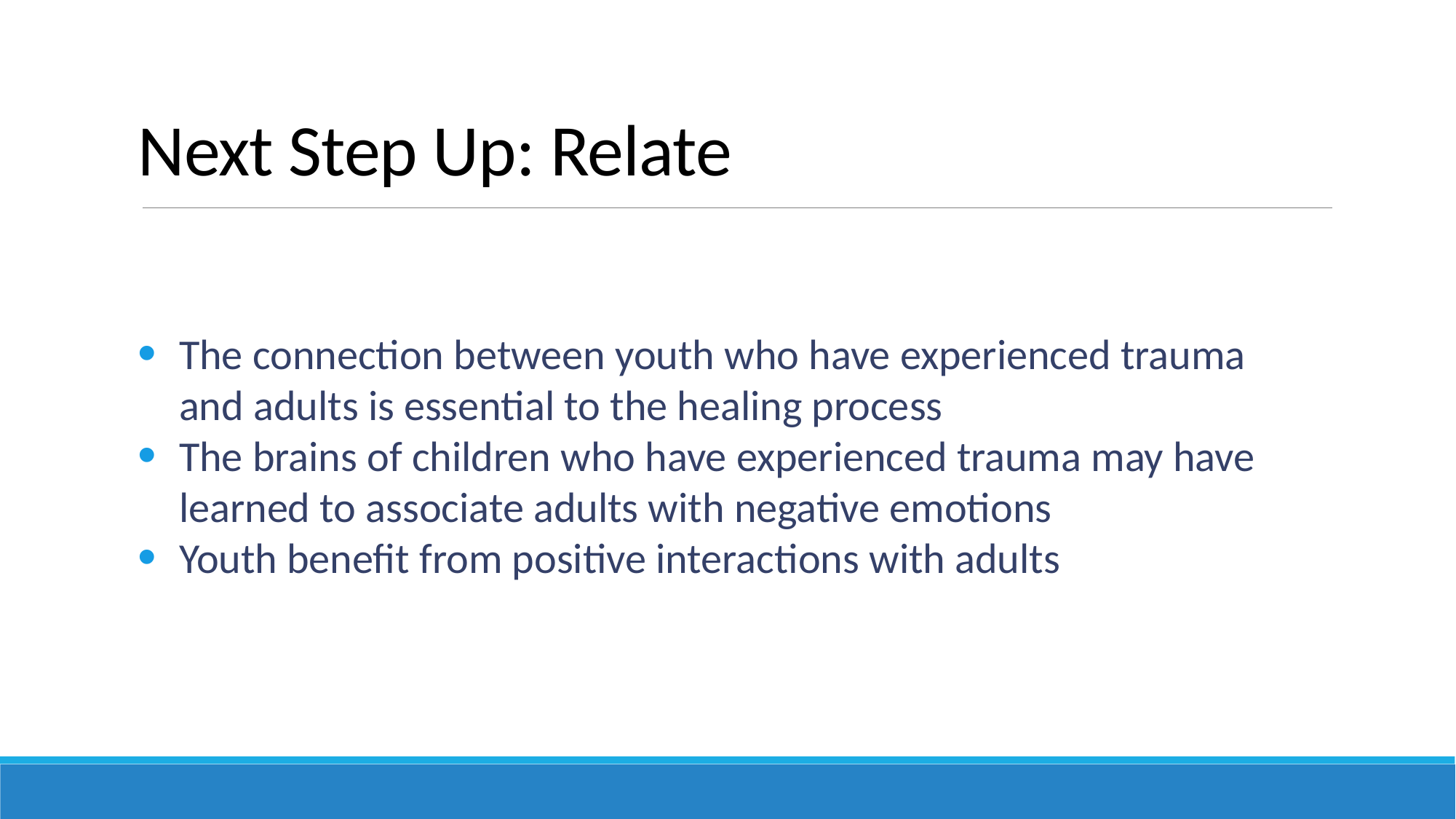

# Next Step Up: Relate
The connection between youth who have experienced trauma and adults is essential to the healing process
The brains of children who have experienced trauma may have learned to associate adults with negative emotions
Youth benefit from positive interactions with adults